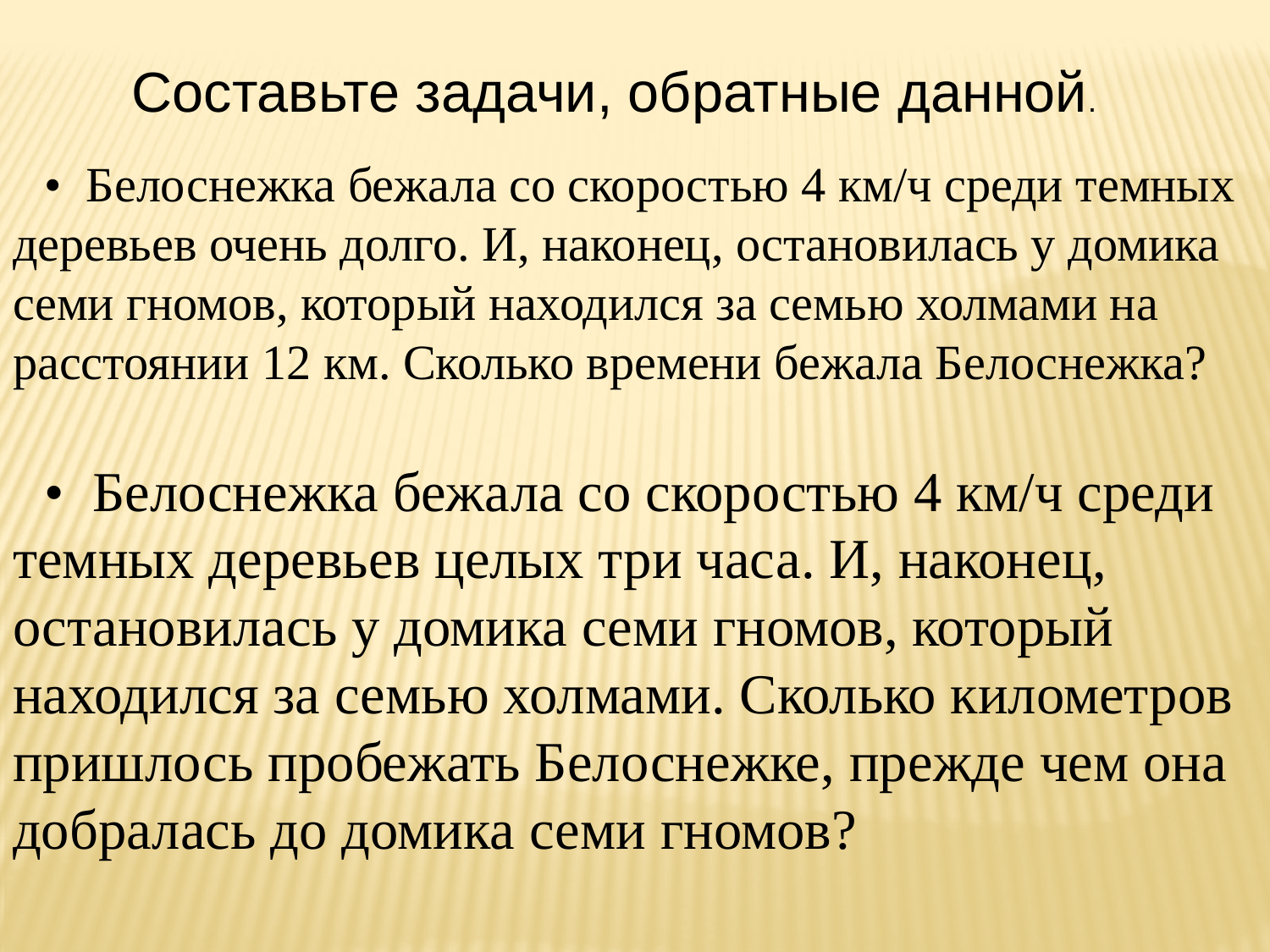

Составьте задачи, обратные данной.
•  Белоснежка бежала со скоростью 4 км/ч среди темных деревьев очень долго. И, наконец, остановилась у домика семи гномов, который находился за семью холмами на расстоянии 12 км. Сколько времени бежала Белоснежка?
•  Белоснежка бежала со скоростью 4 км/ч среди темных деревьев целых три часа. И, наконец, остановилась у домика семи гномов, который находился за семью холмами. Сколько километров пришлось пробежать Белоснежке, прежде чем она добралась до домика семи гномов?